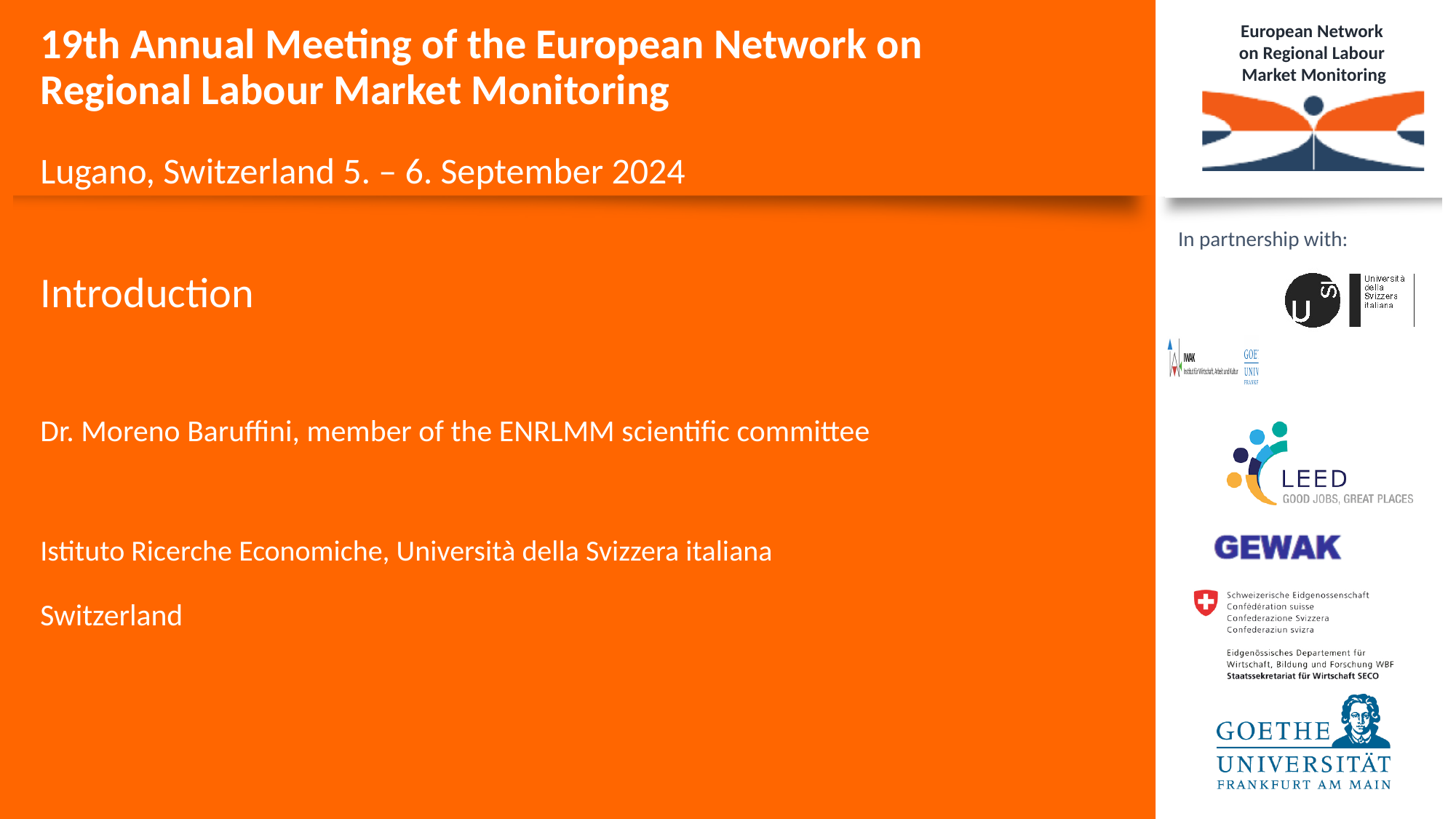

Introduction
Dr. Moreno Baruffini, member of the ENRLMM scientific committee
Istituto Ricerche Economiche, Università della Svizzera italiana
Switzerland